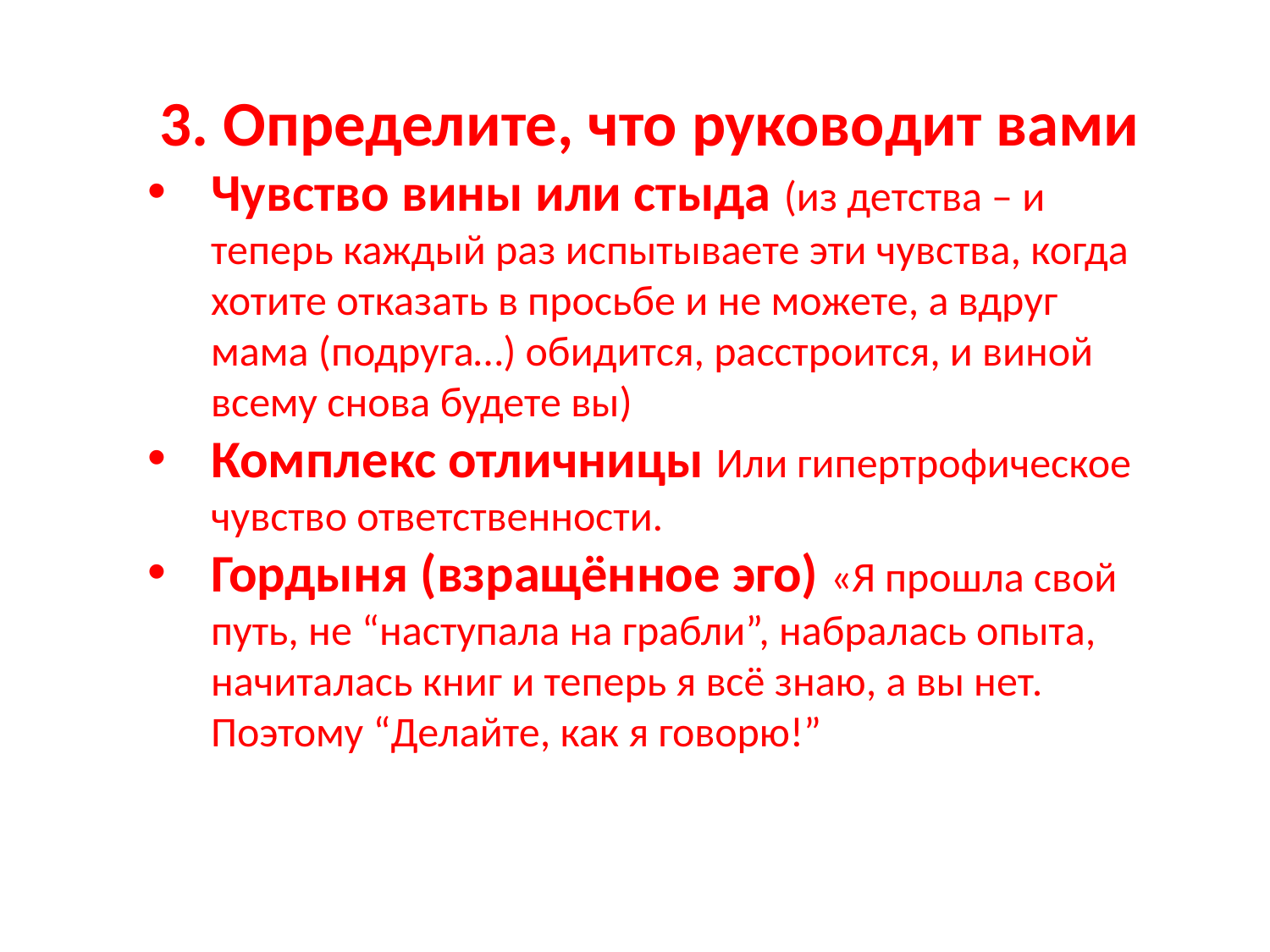

3. Определите, что руководит вами
Чувство вины или стыда (из детства – и теперь каждый раз испытываете эти чувства, когда хотите отказать в просьбе и не можете, а вдруг мама (подруга…) обидится, расстроится, и виной всему снова будете вы)
Комплекс отличницы Или гипертрофическое чувство ответственности.
Гордыня (взращённое эго) «Я прошла свой путь, не “наступала на грабли”, набралась опыта, начиталась книг и теперь я всё знаю, а вы нет. Поэтому “Делайте, как я говорю!”